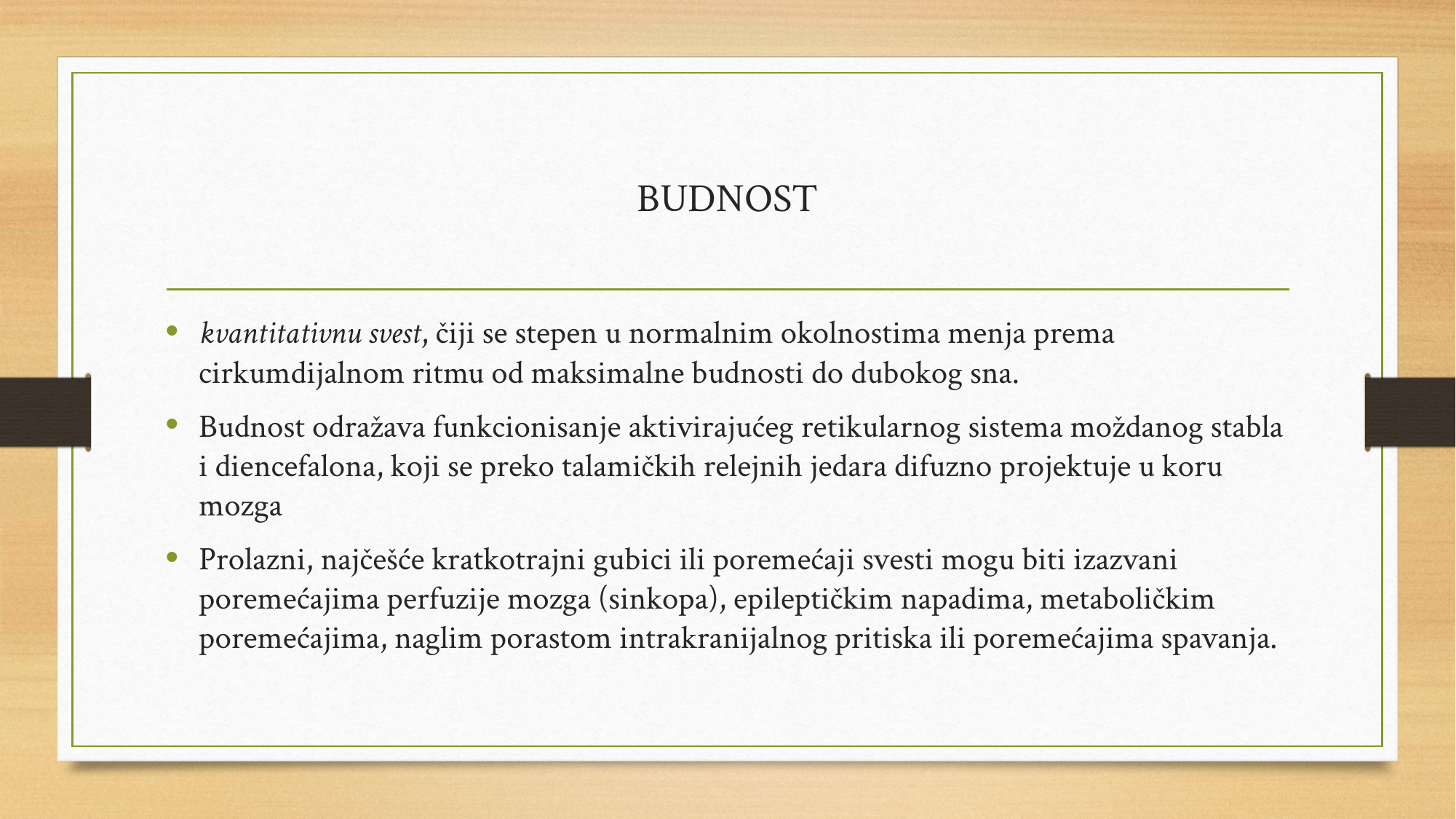

# BUDNOST
kvantitativnu svest, čiji se stepen u normalnim okolnostima menja prema cirkumdijalnom ritmu od maksimalne budnosti do dubokog sna.
Budnost odražava funkcionisanje aktivirajućeg retikularnog sistema moždanog stabla i diencefalona, koji se preko talamičkih relejnih jedara difuzno projektuje u koru mozga
Prolazni, najčešće kratkotrajni gubici ili poremećaji svesti mogu biti izazvani poremećajima perfuzije mozga (sinkopa), epileptičkim napadima, metaboličkim poremećajima, naglim porastom intrakranijalnog pritiska ili poremećajima spavanja.